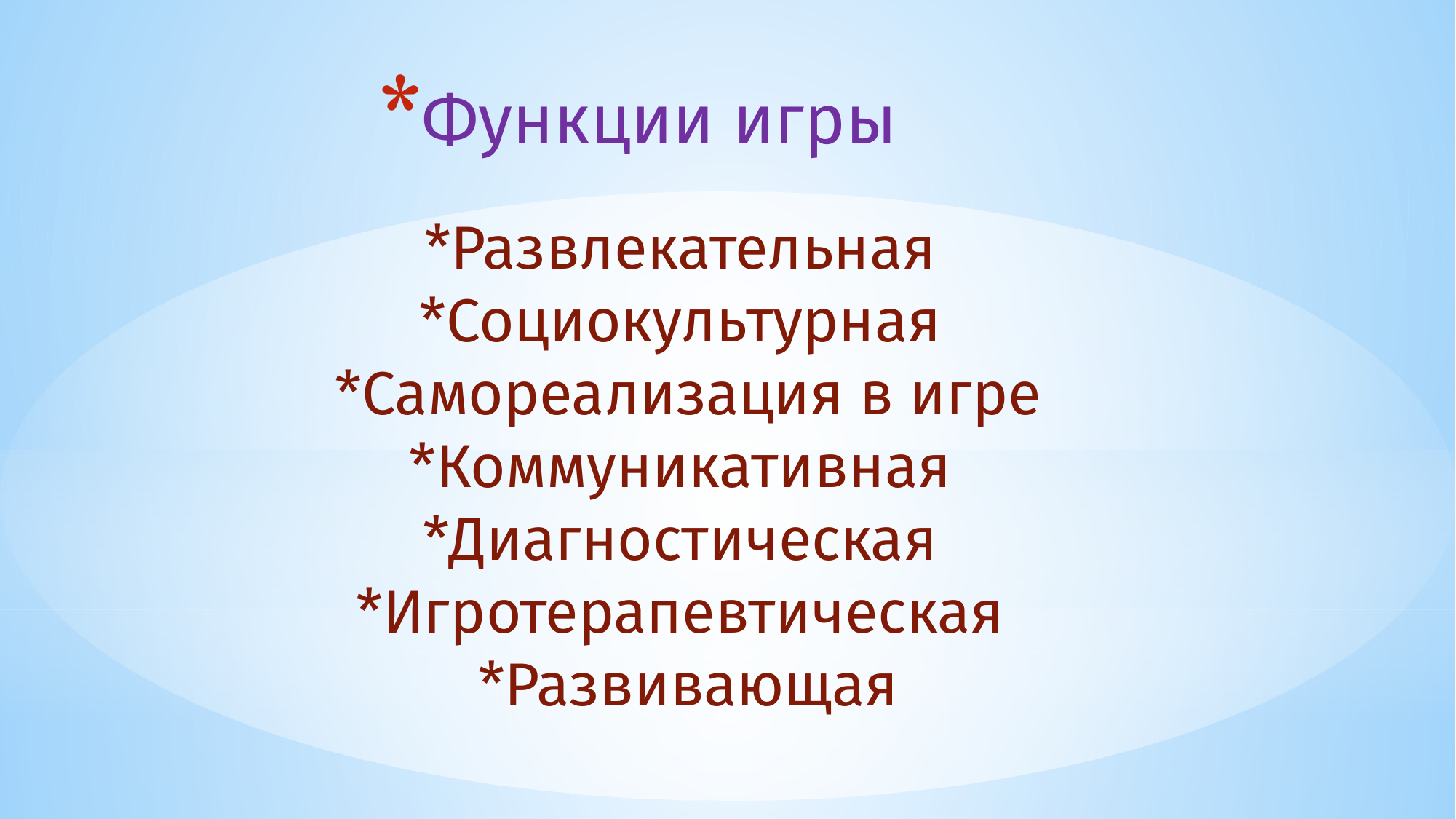

# Функции игры
*Развлекательная
*Социокультурная
*Самореализация в игре
*Коммуникативная
*Диагностическая
*Игротерапевтическая
*Развивающая